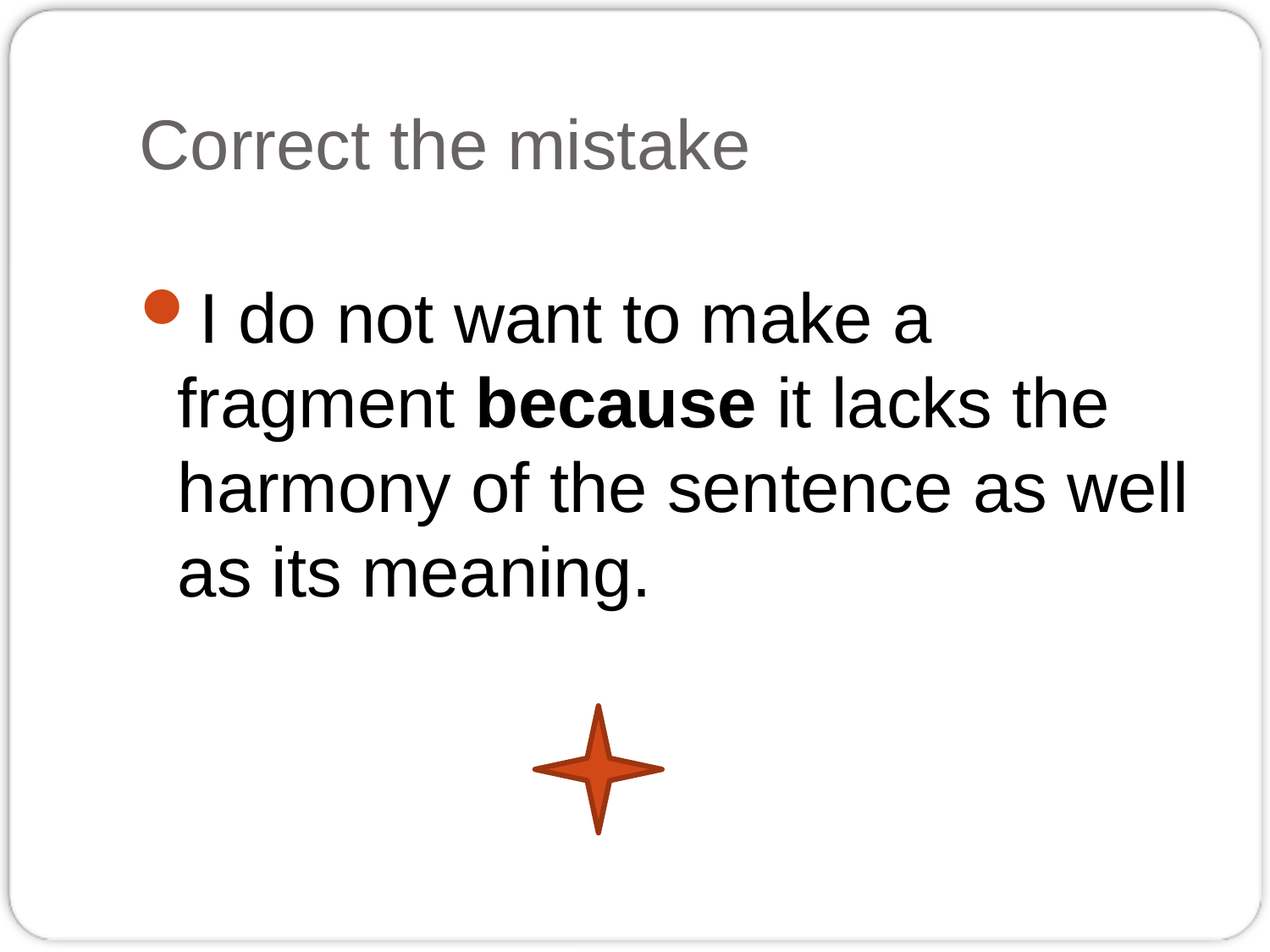

# Correct the mistake

I do not want to make a fragment because it lacks the harmony of the sentence as well as its meaning.